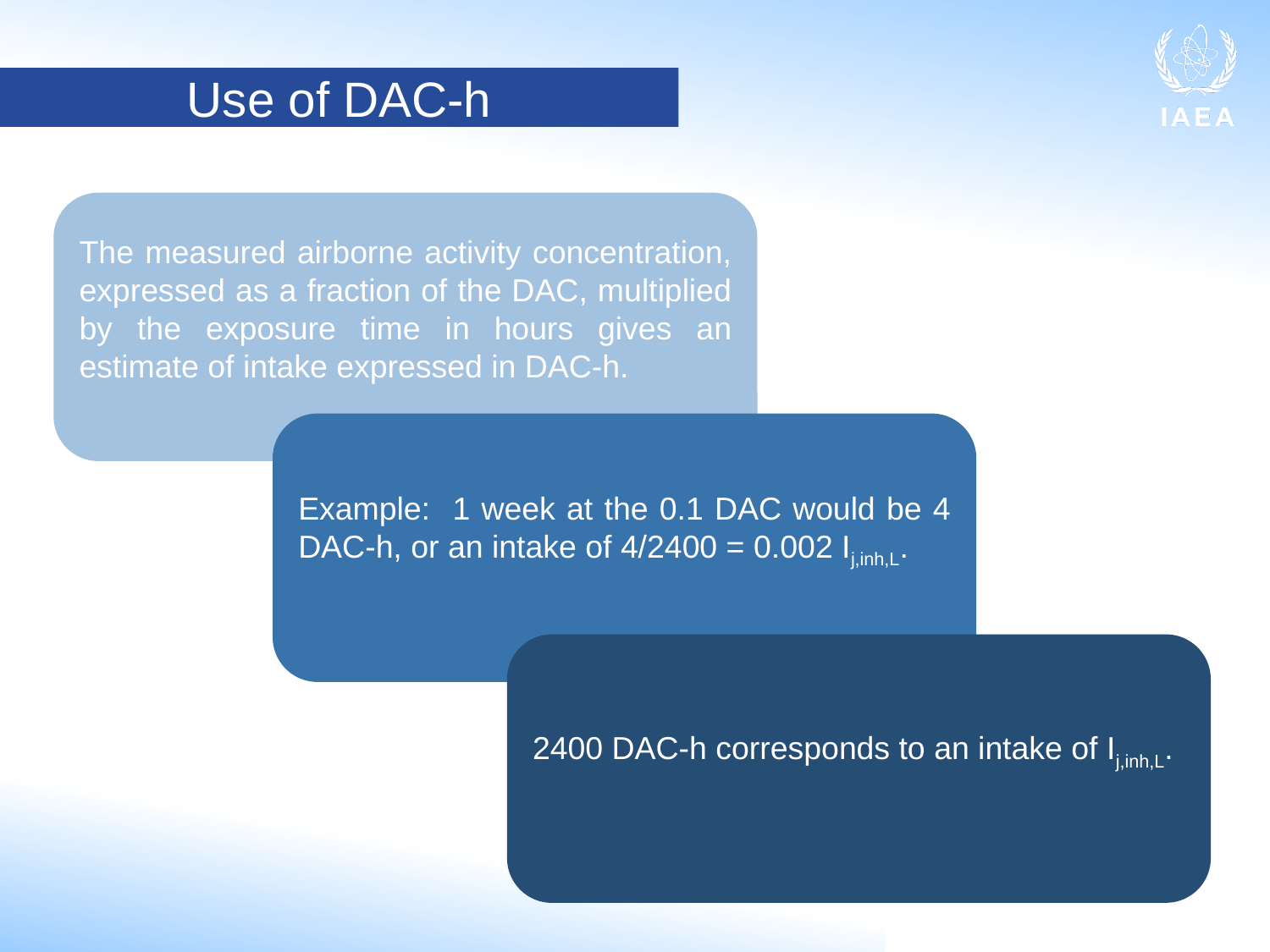

Use of DAC-h
The measured airborne activity concentration, expressed as a fraction of the DAC, multiplied by the exposure time in hours gives an estimate of intake expressed in DAC-h.

Example:  1 week at the 0.1 DAC would be 4 DAC-h, or an intake of 4/2400 = 0.002 Ij,inh,L.

2400 DAC-h corresponds to an intake of Ij,inh,L.